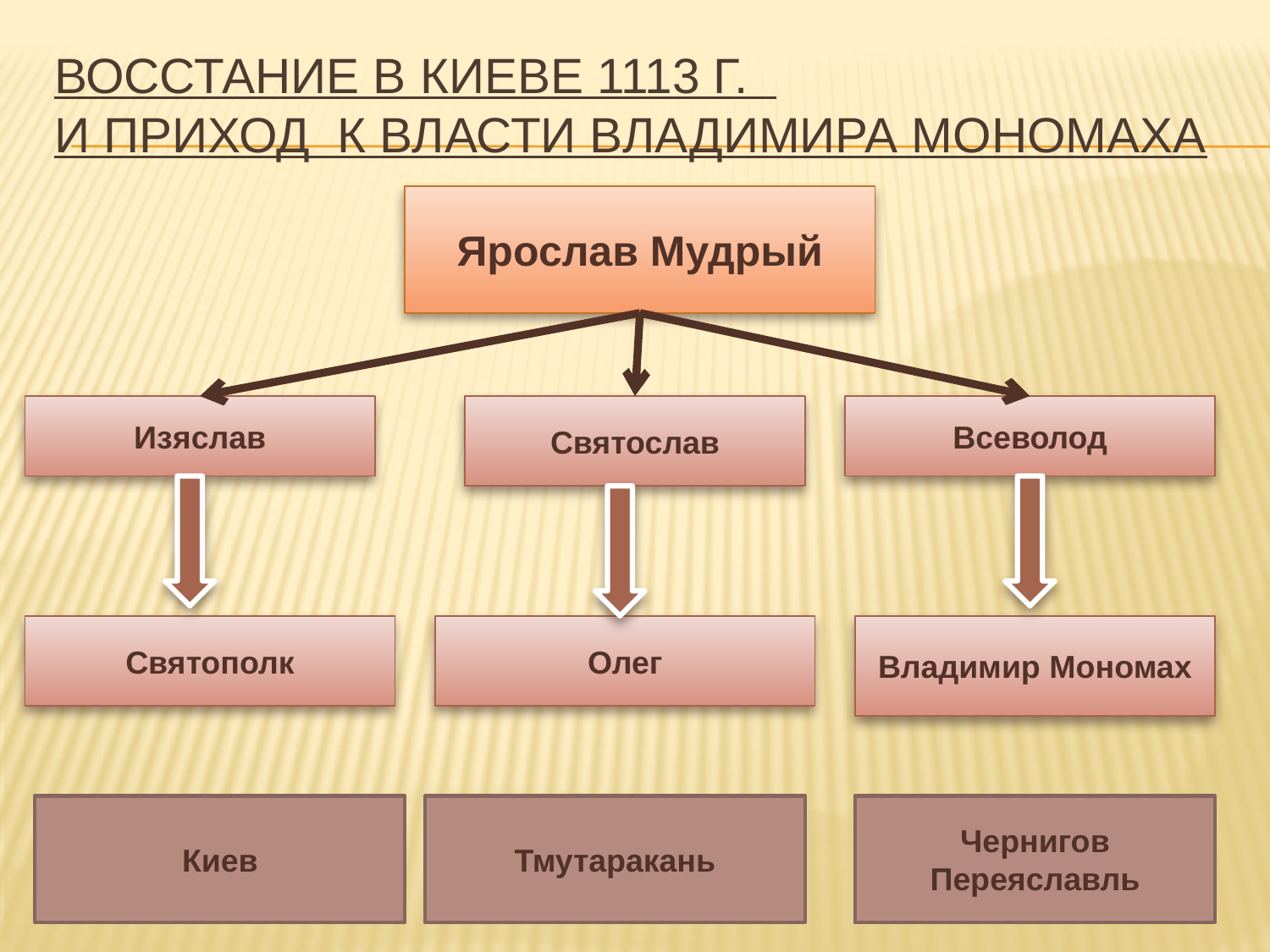

# Восстание в Киеве 1113 г. и приход  к власти Владимира Мономаха
Ярослав Мудрый
Изяслав
Святослав
Всеволод

Святополк
Олег
Владимир Мономах
Киев
Тмутаракань
Чернигов
Переяславль